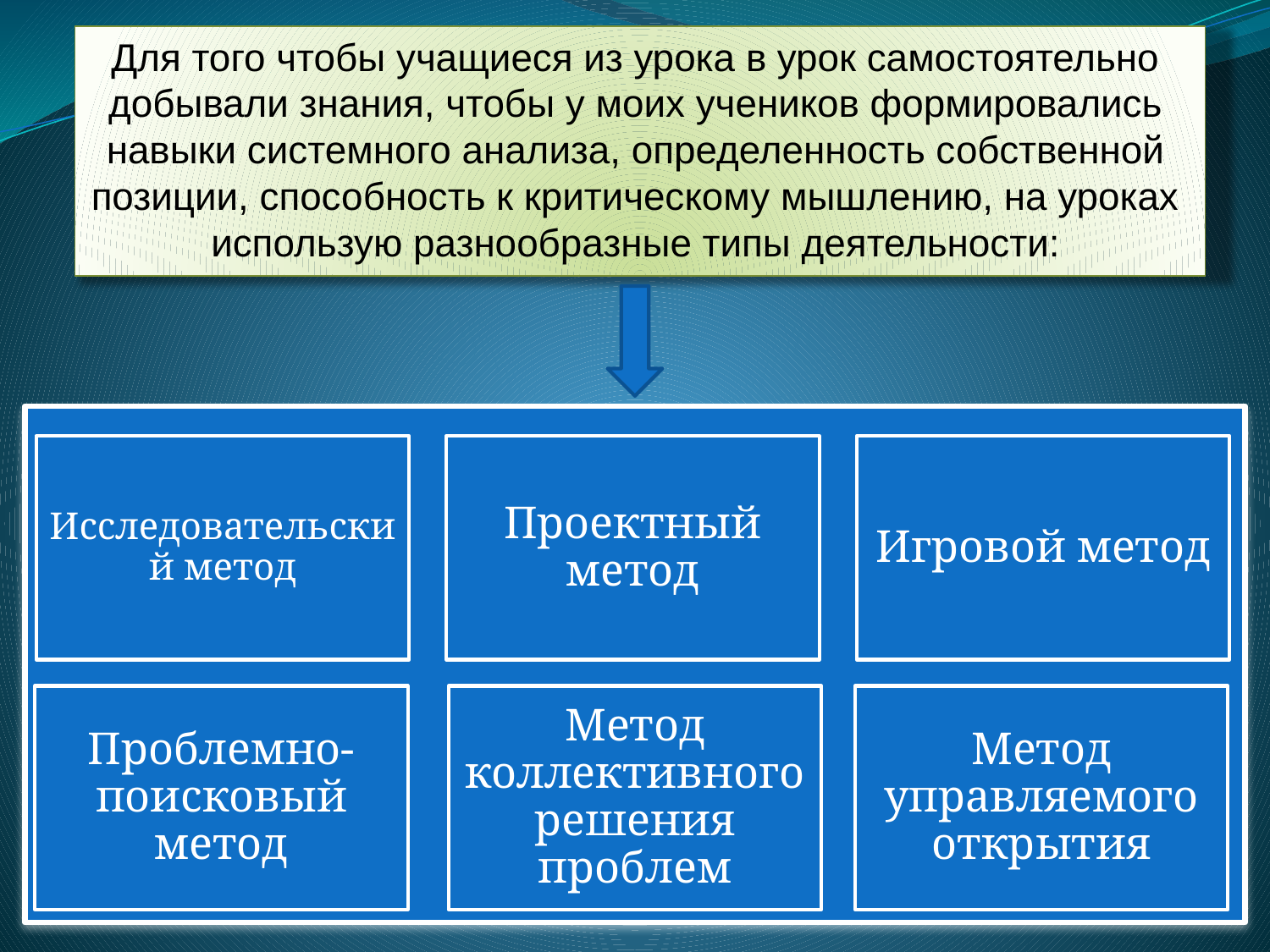

Для того чтобы учащиеся из урока в урок самостоятельно добывали знания, чтобы у моих учеников формировались навыки системного анализа, определенность собственной позиции, способность к критическому мышлению, на уроках использую разнообразные типы деятельности:

Исследовательский метод
Проектный метод
Игровой метод
Проблемно-поисковый метод
Метод коллективного решения проблем
Метод управляемого открытия